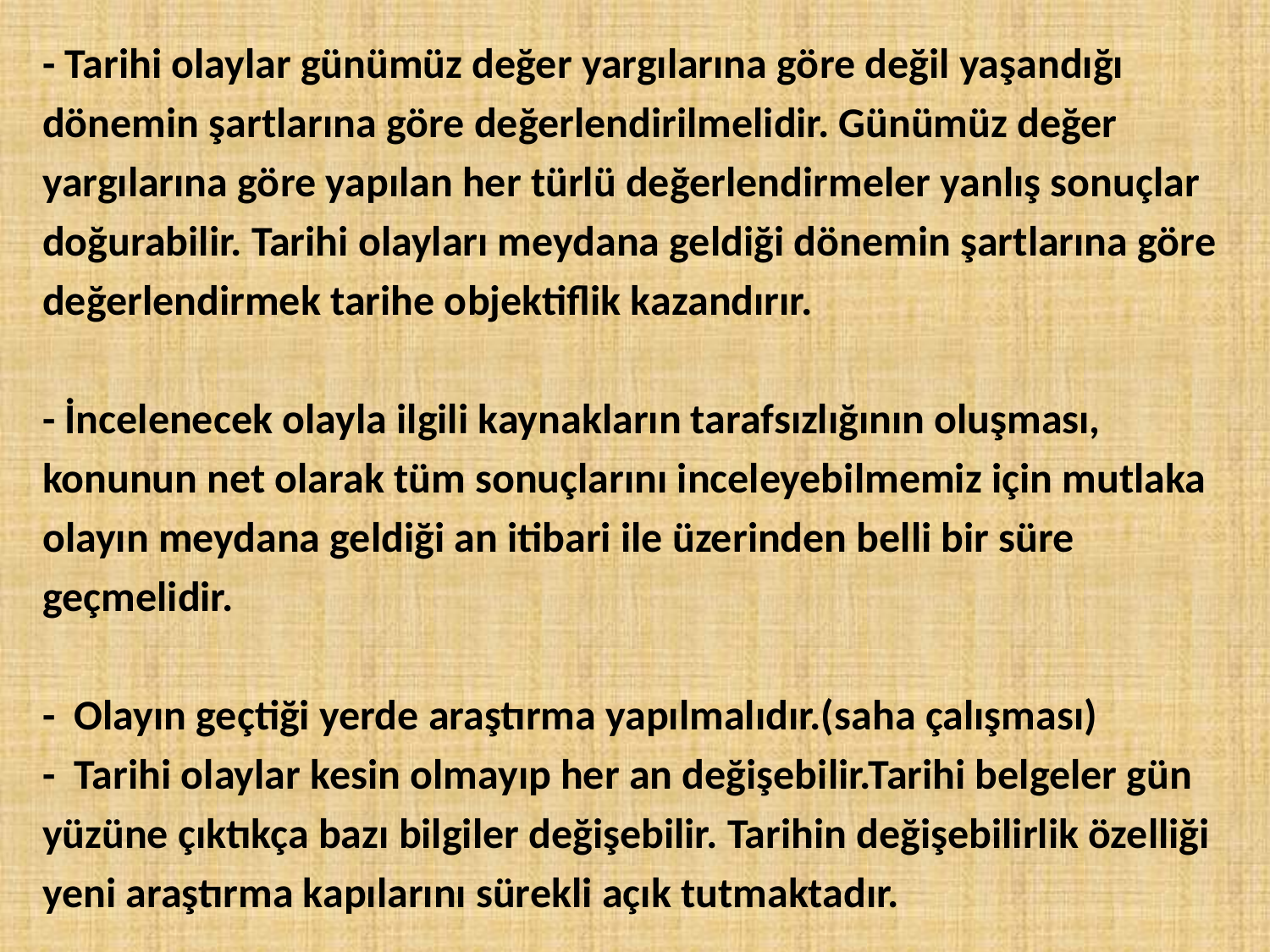

- Tarihi olaylar günümüz değer yargılarına göre değil yaşandığı
dönemin şartlarına göre değerlendirilmelidir. Günümüz değer
yargılarına göre yapılan her türlü değerlendirmeler yanlış sonuçlar
doğurabilir. Tarihi olayları meydana geldiği dönemin şartlarına göre
değerlendirmek tarihe objektiflik kazandırır.

- İncelenecek olayla ilgili kaynakların tarafsızlığının oluşması,
konunun net olarak tüm sonuçlarını inceleyebilmemiz için mutlaka
olayın meydana geldiği an itibari ile üzerinden belli bir süre
geçmelidir.

-  Olayın geçtiği yerde araştırma yapılmalıdır.(saha çalışması)
-  Tarihi olaylar kesin olmayıp her an değişebilir.Tarihi belgeler gün
yüzüne çıktıkça bazı bilgiler değişebilir. Tarihin değişebilirlik özelliği
yeni araştırma kapılarını sürekli açık tutmaktadır.